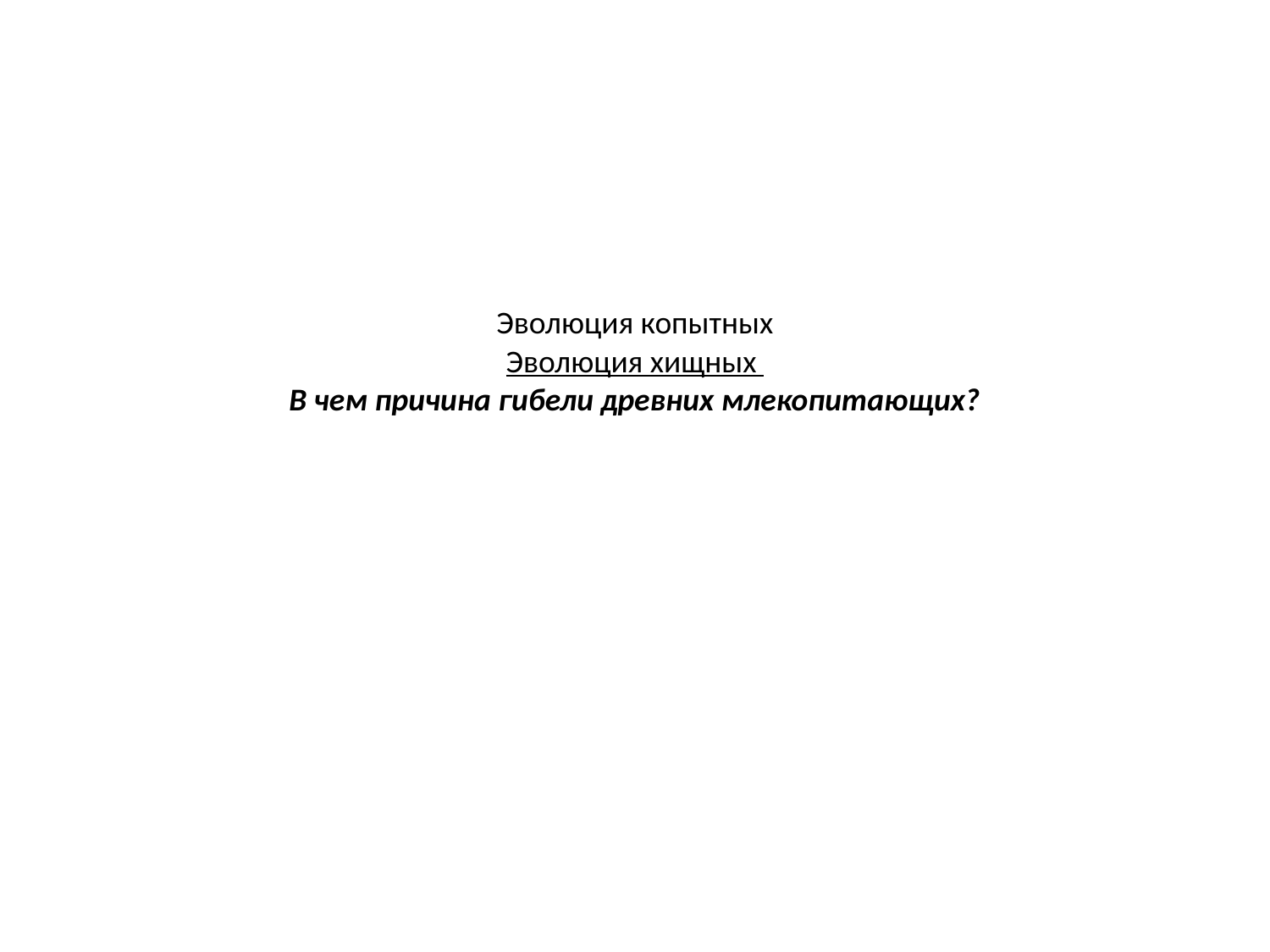

# Эволюция копытных Эволюция хищных В чем причина гибели древних млекопитающих?